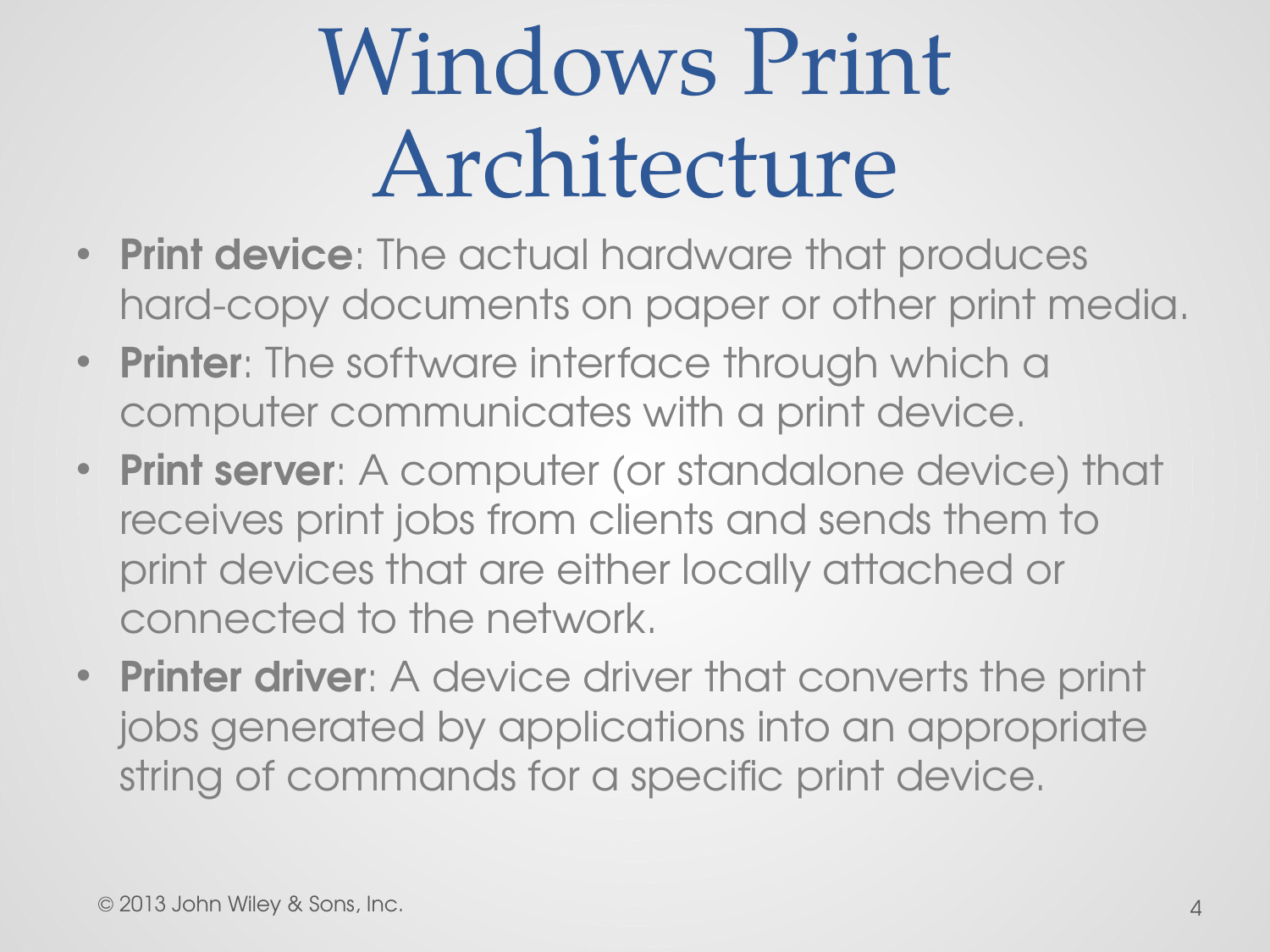

# Windows Print Architecture
Print device: The actual hardware that produces hard-copy documents on paper or other print media.
Printer: The software interface through which a computer communicates with a print device.
Print server: A computer (or standalone device) that receives print jobs from clients and sends them to print devices that are either locally attached or connected to the network.
Printer driver: A device driver that converts the print jobs generated by applications into an appropriate string of commands for a specific print device.

© 2013 John Wiley & Sons, Inc.
4